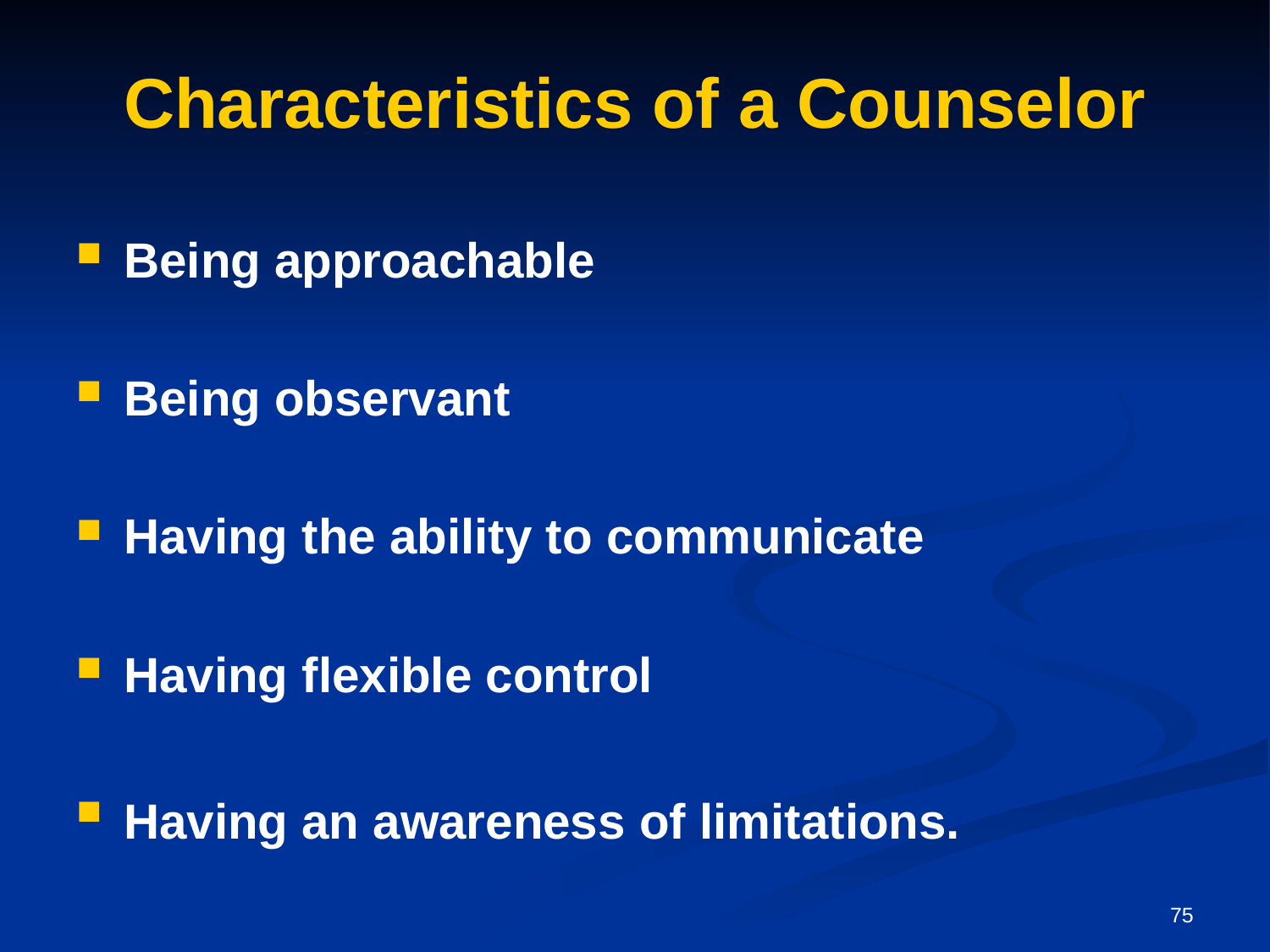

# Characteristics of a Counselor
Being approachable

Being observant

Having the ability to communicate

Having flexible control

Having an awareness of limitations.
75